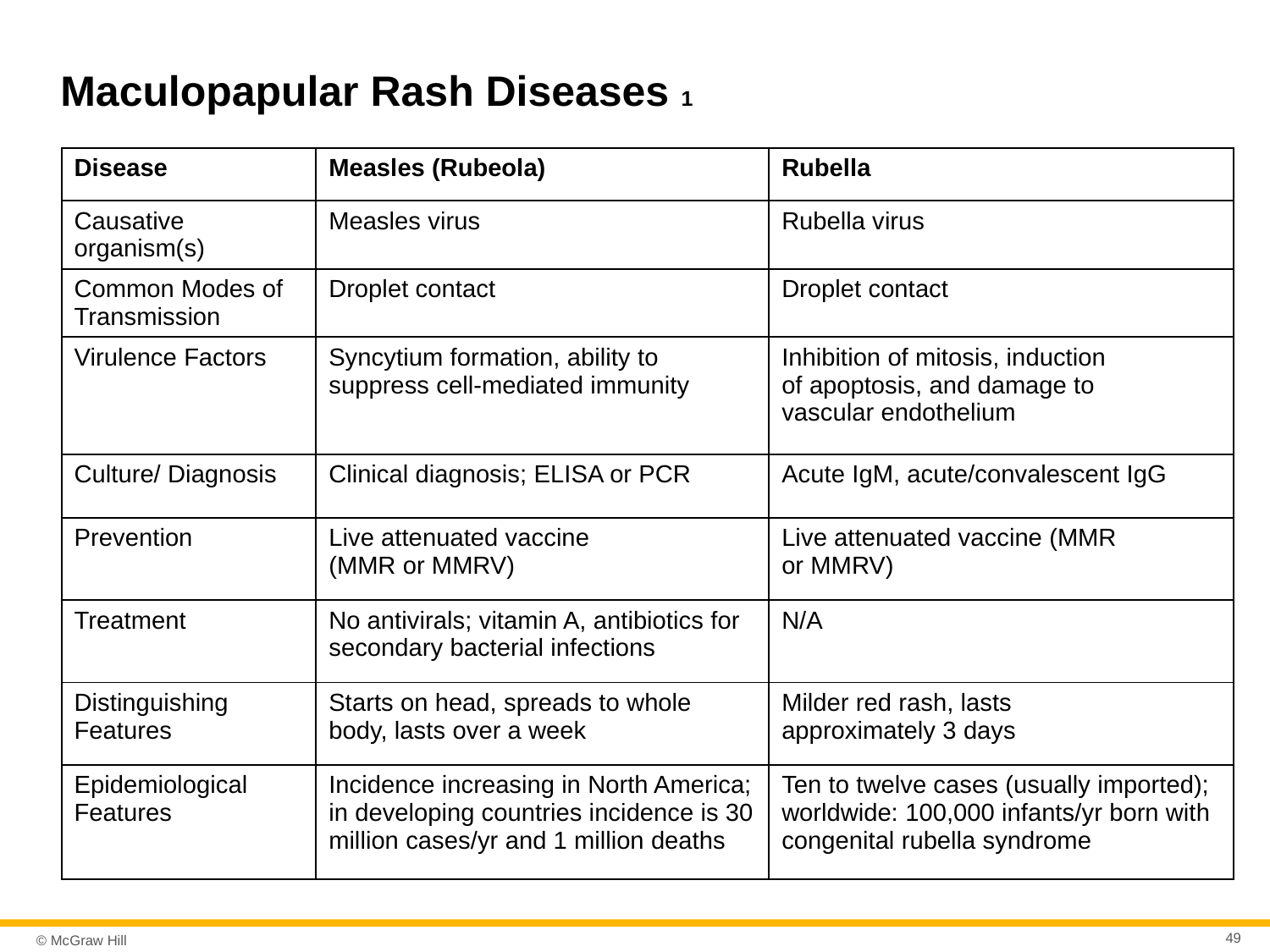

# Maculopapular Rash Diseases 1
| Disease | Measles (Rubeola) | Rubella |
| --- | --- | --- |
| Causative organism(s) | Measles virus | Rubella virus |
| Common Modes of Transmission | Droplet contact | Droplet contact |
| Virulence Factors | Syncytium formation, ability to suppress cell-mediated immunity | Inhibition of mitosis, induction of apoptosis, and damage to vascular endothelium |
| Culture/ Diagnosis | Clinical diagnosis; ELISA or PCR | Acute IgM, acute/convalescent IgG |
| Prevention | Live attenuated vaccine (MMR or MMRV) | Live attenuated vaccine (MMR or MMRV) |
| Treatment | No antivirals; vitamin A, antibiotics for secondary bacterial infections | N/A |
| Distinguishing Features | Starts on head, spreads to whole body, lasts over a week | Milder red rash, lasts approximately 3 days |
| Epidemiological Features | Incidence increasing in North America; in developing countries incidence is 30 million cases/yr and 1 million deaths | Ten to twelve cases (usually imported); worldwide: 100,000 infants/yr born with congenital rubella syndrome |